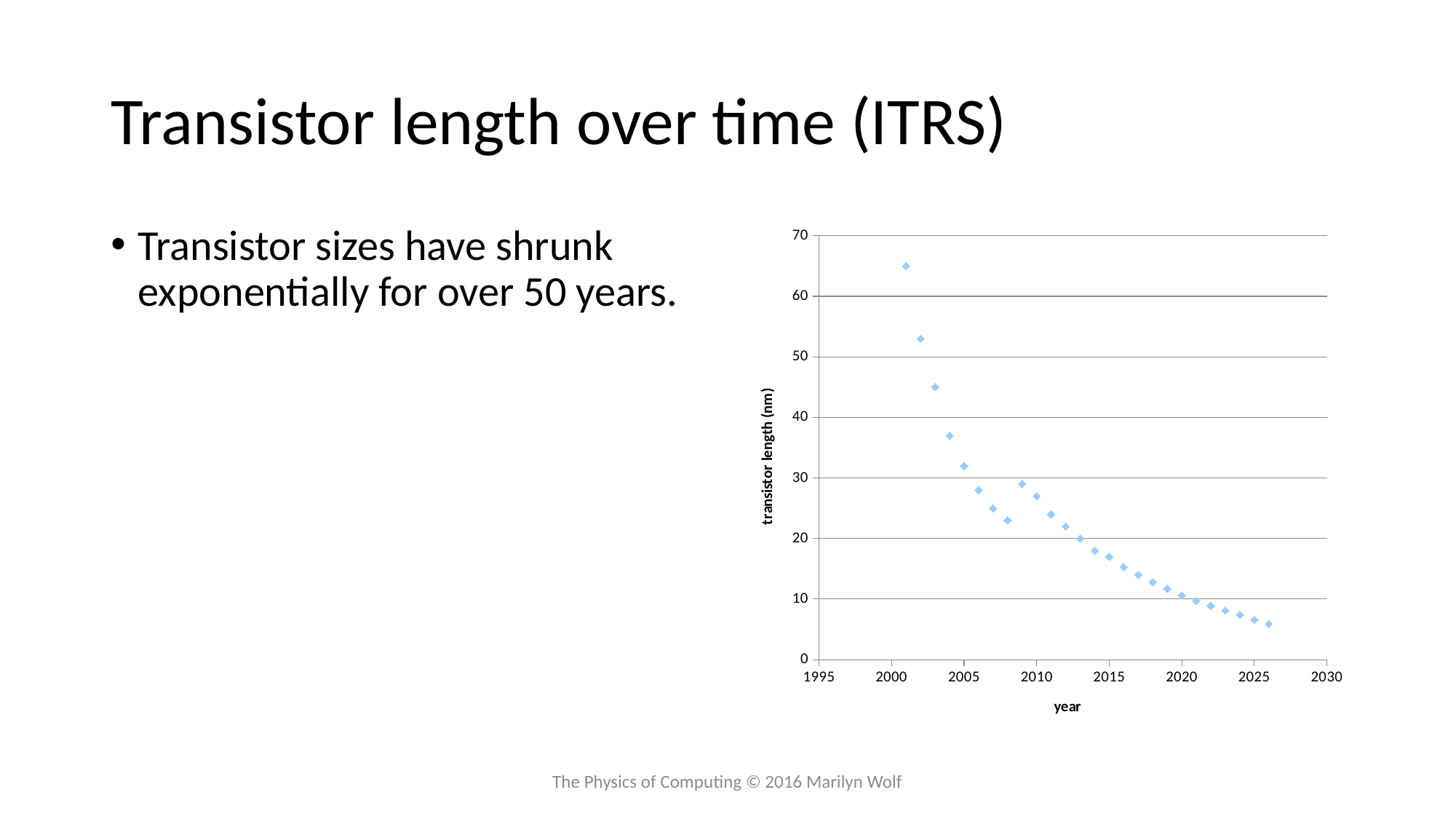

# Transistor length over time (ITRS)
Transistor sizes have shrunk exponentially for over 50 years.

### Chart

| Category |  |
|---|---|
The Physics of Computing © 2016 Marilyn Wolf